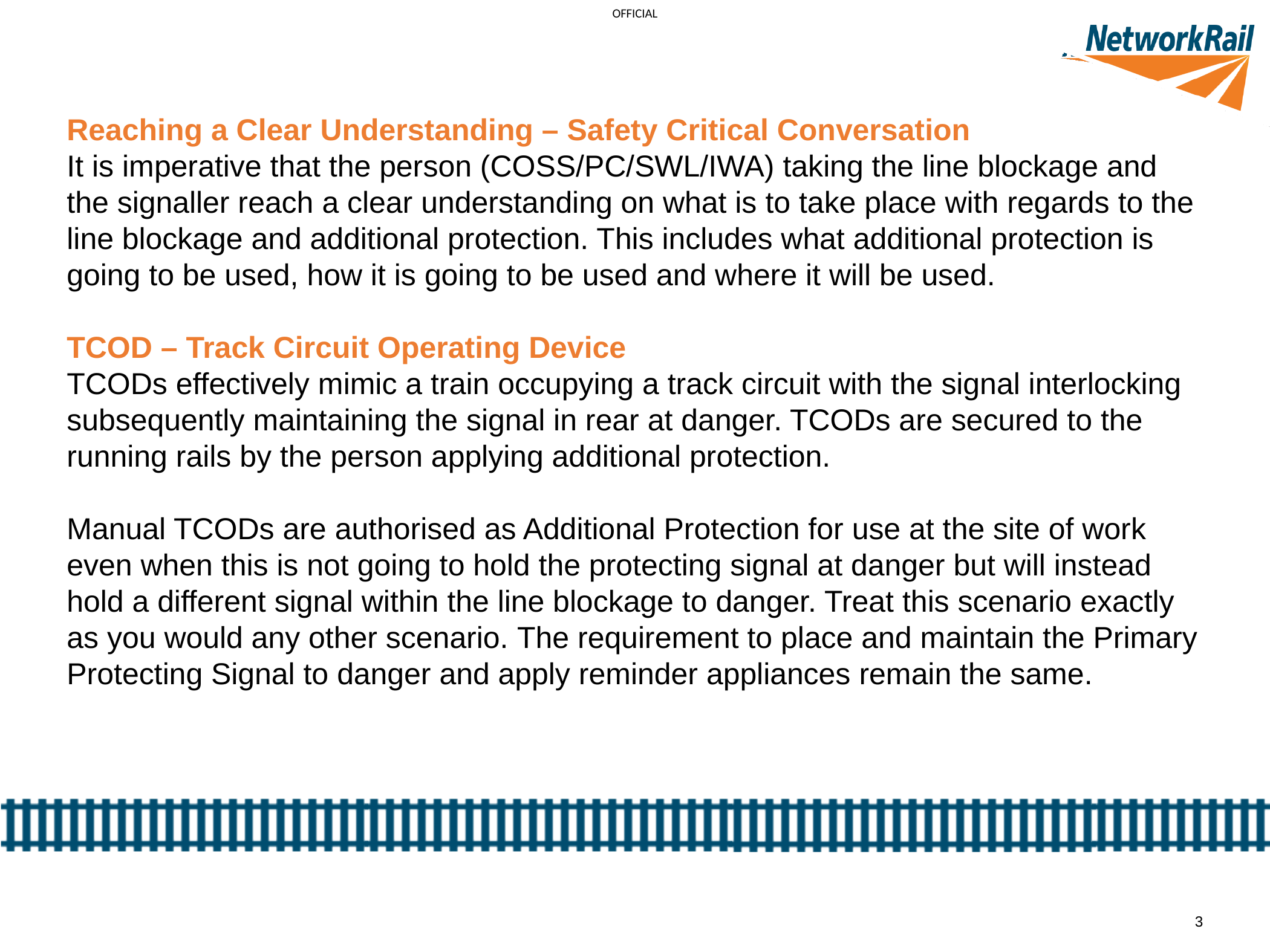

Reaching a Clear Understanding – Safety Critical Conversation
It is imperative that the person (COSS/PC/SWL/IWA) taking the line blockage and the signaller reach a clear understanding on what is to take place with regards to the line blockage and additional protection. This includes what additional protection is going to be used, how it is going to be used and where it will be used.

TCOD – Track Circuit Operating Device
TCODs effectively mimic a train occupying a track circuit with the signal interlocking subsequently maintaining the signal in rear at danger. TCODs are secured to the running rails by the person applying additional protection.

Manual TCODs are authorised as Additional Protection for use at the site of work even when this is not going to hold the protecting signal at danger but will instead hold a different signal within the line blockage to danger. Treat this scenario exactly as you would any other scenario. The requirement to place and maintain the Primary Protecting Signal to danger and apply reminder appliances remain the same.